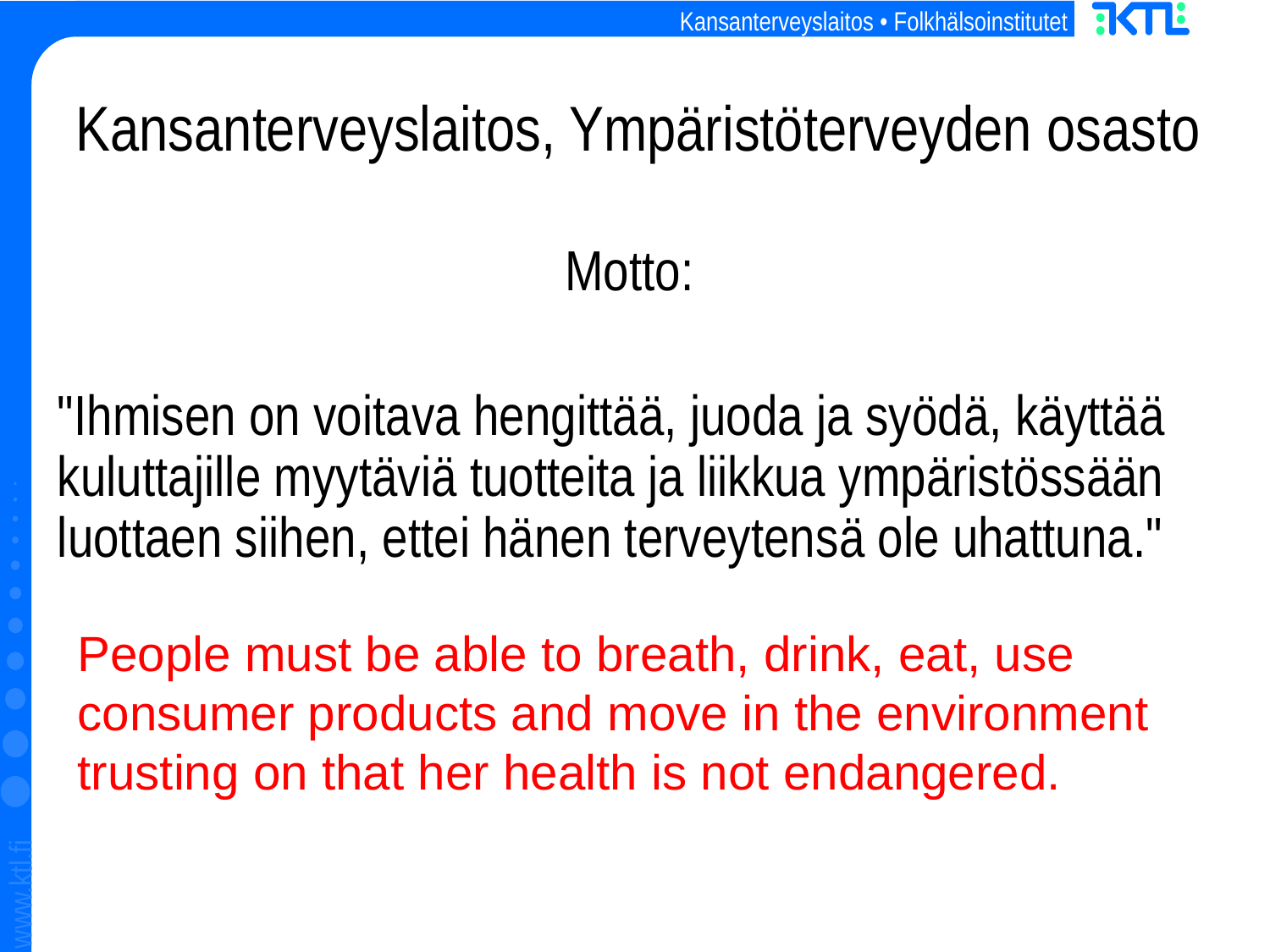

# Kansanterveyslaitos, Ympäristöterveyden osasto
Motto:

"Ihmisen on voitava hengittää, juoda ja syödä, käyttää kuluttajille myytäviä tuotteita ja liikkua ympäristössään luottaen siihen, ettei hänen terveytensä ole uhattuna."
People must be able to breath, drink, eat, use consumer products and move in the environment trusting on that her health is not endangered.